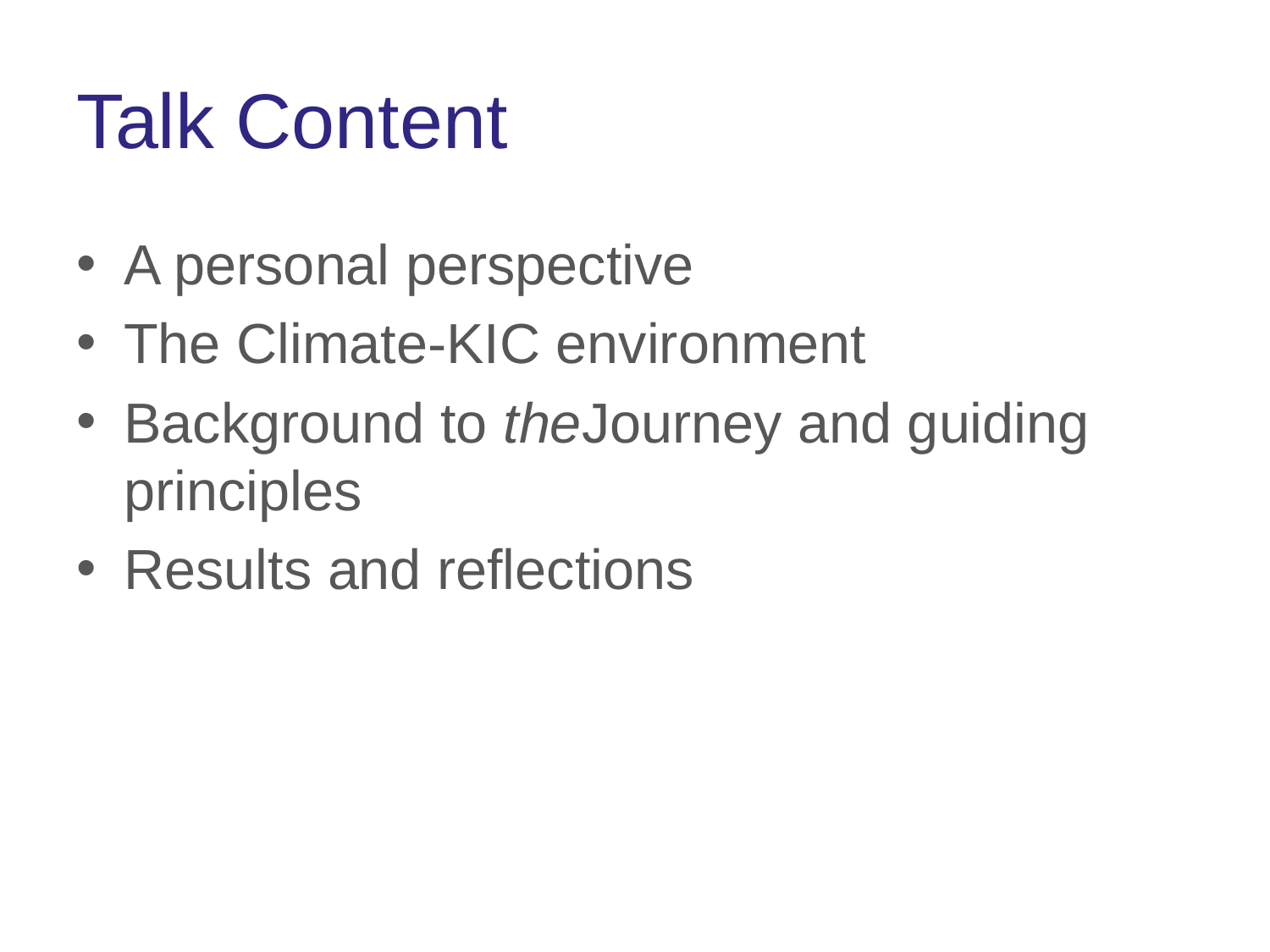

# Talk Content
A personal perspective
The Climate-KIC environment
Background to theJourney and guiding principles
Results and reflections